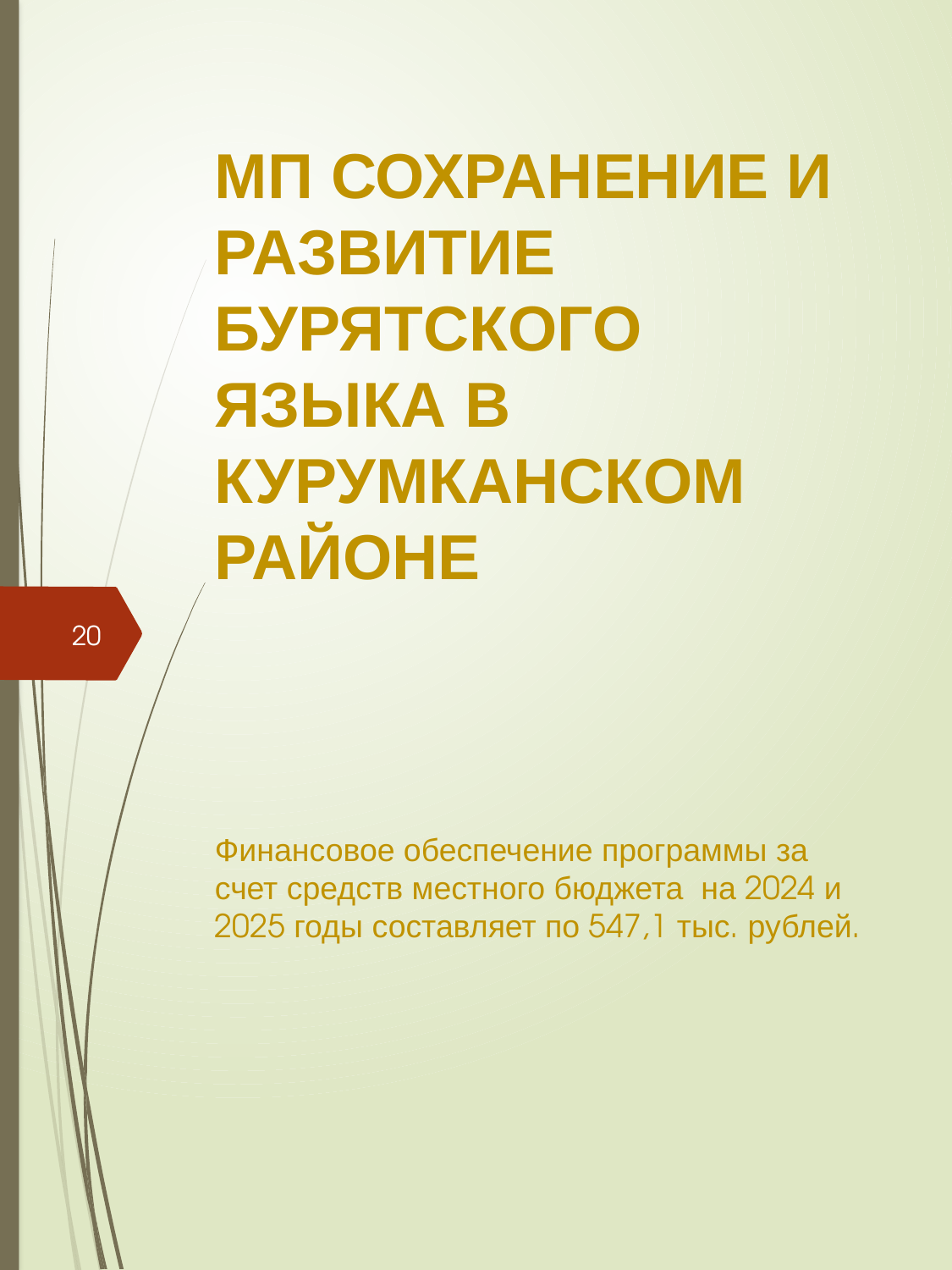

# МП Сохранение и развитие бурятского языка в Курумканском районе
Финансовое обеспечение программы за счет средств местного бюджета  на 2024 и 2025 годы составляет по 547,1 тыс. рублей.

20